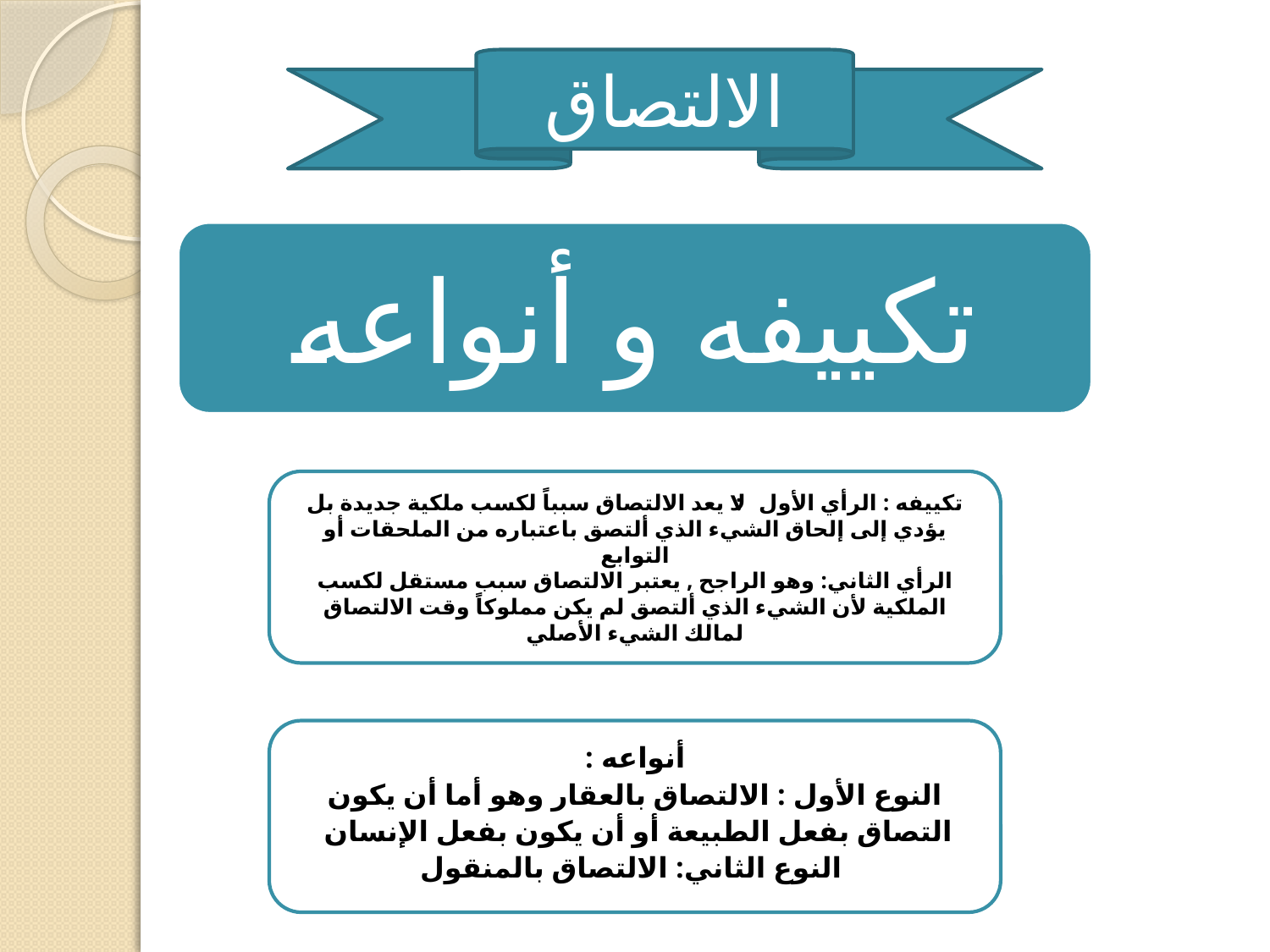

#
الالتصاق
تكييفه و أنواعه
أنواعه :